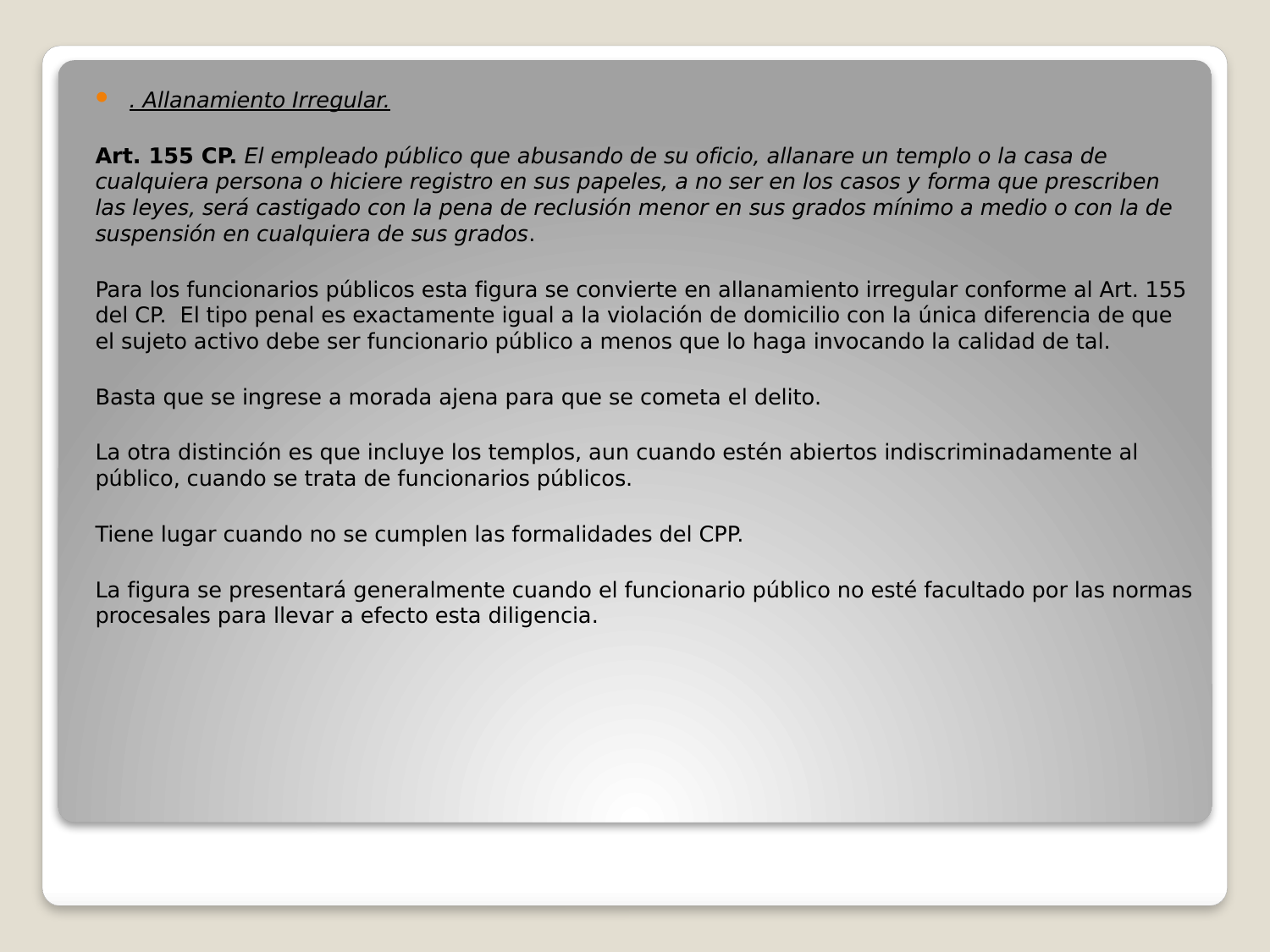

. Allanamiento Irregular.

Art. 155 CP. El empleado público que abusando de su oficio, allanare un templo o la casa de cualquiera persona o hiciere registro en sus papeles, a no ser en los casos y forma que prescriben las leyes, será castigado con la pena de reclusión menor en sus grados mínimo a medio o con la de suspensión en cualquiera de sus grados.

Para los funcionarios públicos esta figura se convierte en allanamiento irregular conforme al Art. 155 del CP.  El tipo penal es exactamente igual a la violación de domicilio con la única diferencia de que el sujeto activo debe ser funcionario público a menos que lo haga invocando la calidad de tal.

Basta que se ingrese a morada ajena para que se cometa el delito.

La otra distinción es que incluye los templos, aun cuando estén abiertos indiscriminadamente al público, cuando se trata de funcionarios públicos.

Tiene lugar cuando no se cumplen las formalidades del CPP.

La figura se presentará generalmente cuando el funcionario público no esté facultado por las normas procesales para llevar a efecto esta diligencia.

#